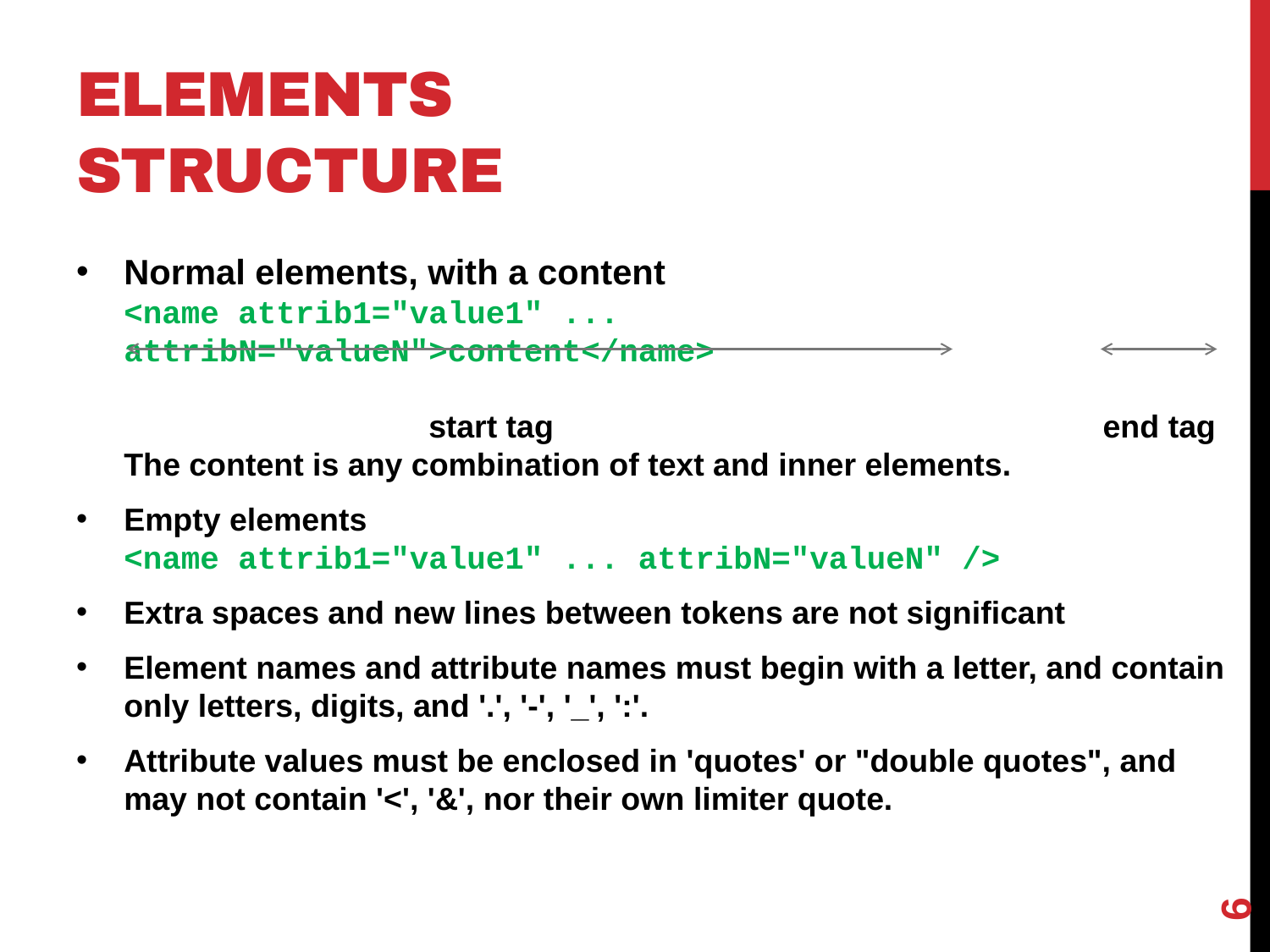

# Elements structure
Normal elements, with a content
<name attrib1="value1" ... attribN="valueN">content</name>
                start tag                                                              end tag
The content is any combination of text and inner elements.
Empty elements
<name attrib1="value1" ... attribN="valueN" />
Extra spaces and new lines between tokens are not significant
Element names and attribute names must begin with a letter, and contain only letters, digits, and '.', '-', '_', ':'.
Attribute values must be enclosed in 'quotes' or "double quotes", and may not contain '<', '&', nor their own limiter quote.

6